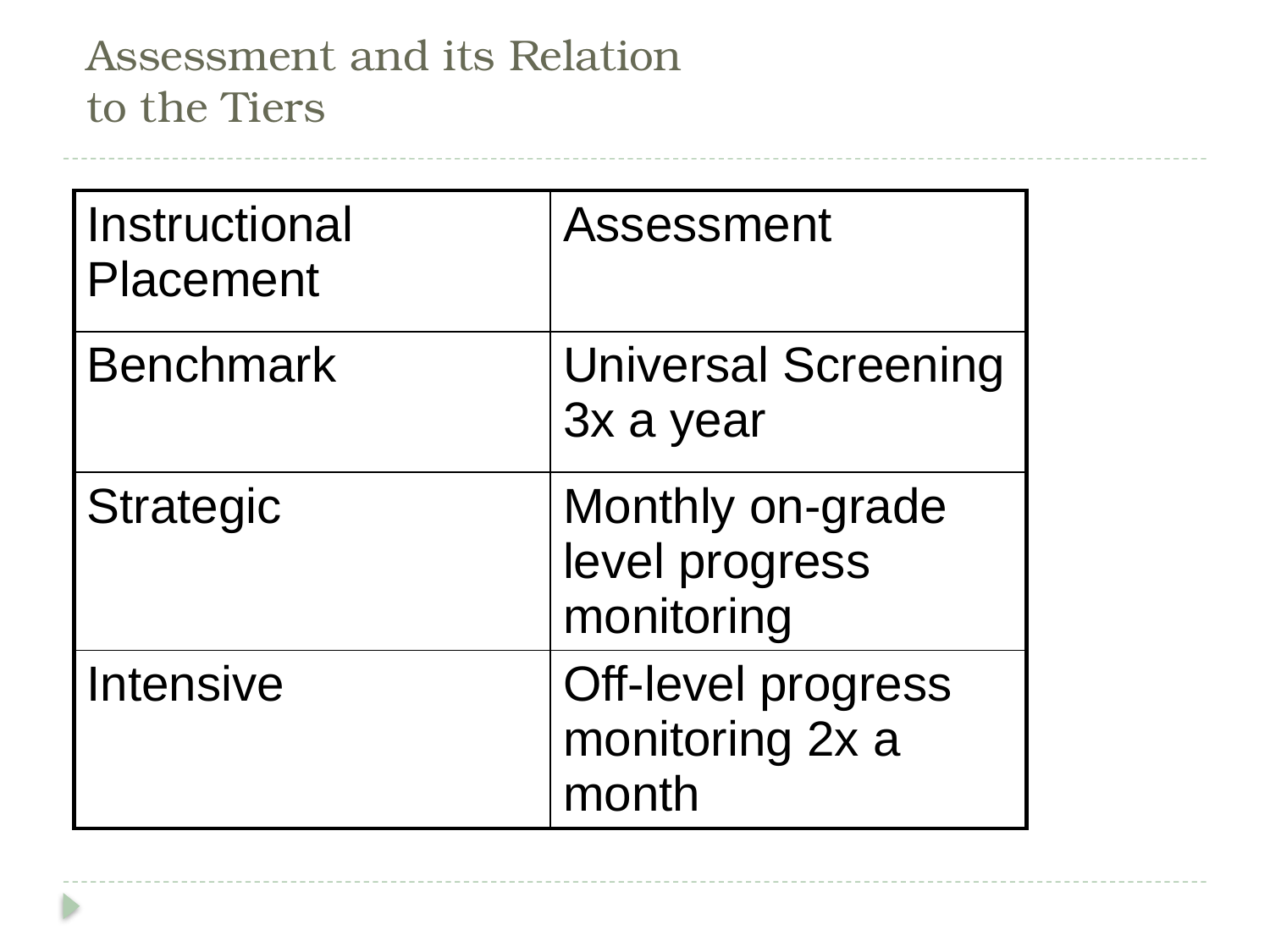

# Assessment and its Relation to the Tiers
| Instructional Placement | Assessment |
| --- | --- |
| Benchmark | Universal Screening 3x a year |
| Strategic | Monthly on-grade level progress monitoring |
| Intensive | Off-level progress monitoring 2x a month |